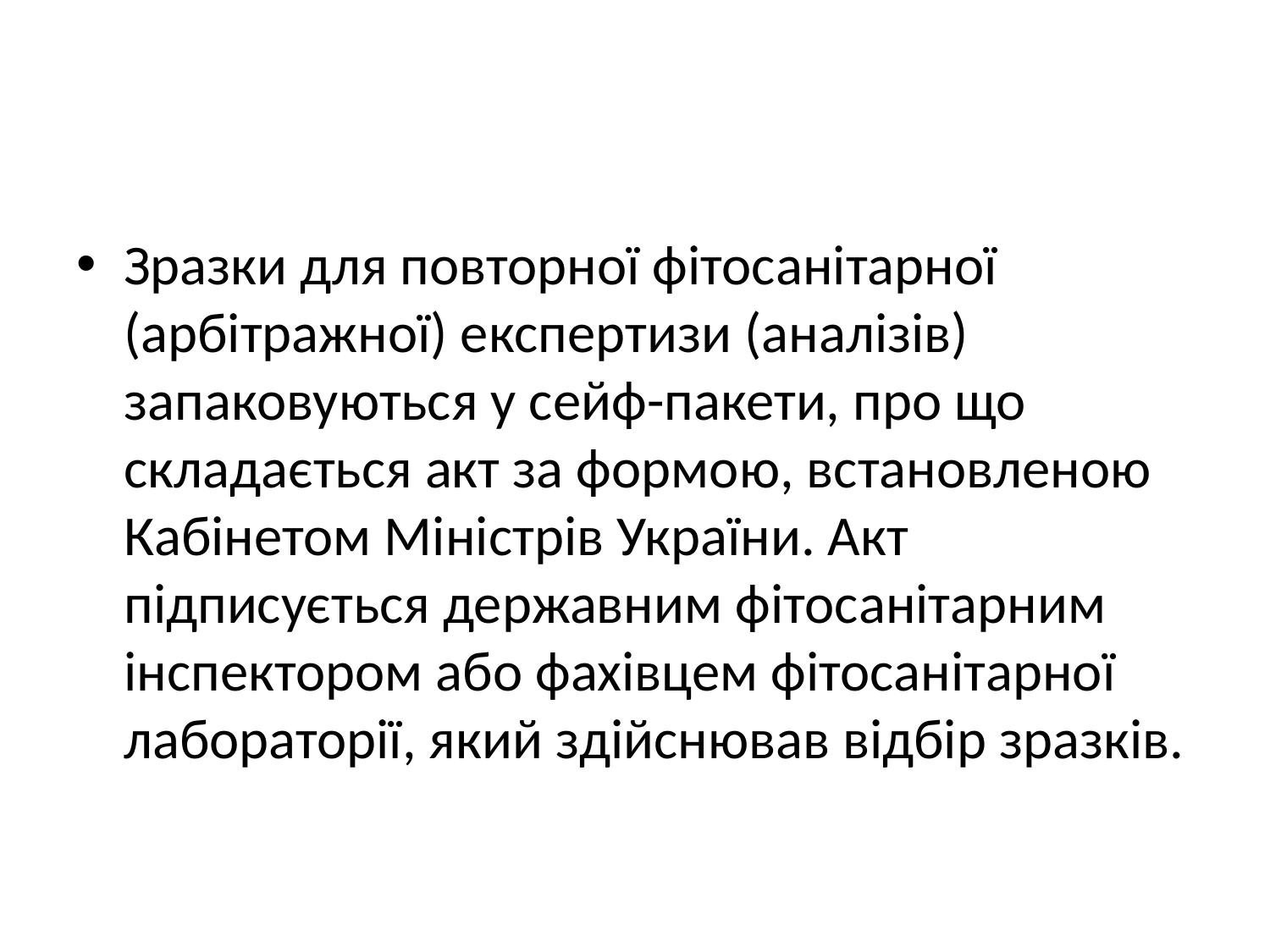

#
Зразки для повторної фітосанітарної (арбітражної) експертизи (аналізів) запаковуються у сейф-пакети, про що складається акт за формою, встановленою Кабінетом Міністрів України. Акт підписується державним фітосанітарним інспектором або фахівцем фітосанітарної лабораторії, який здійснював відбір зразків.